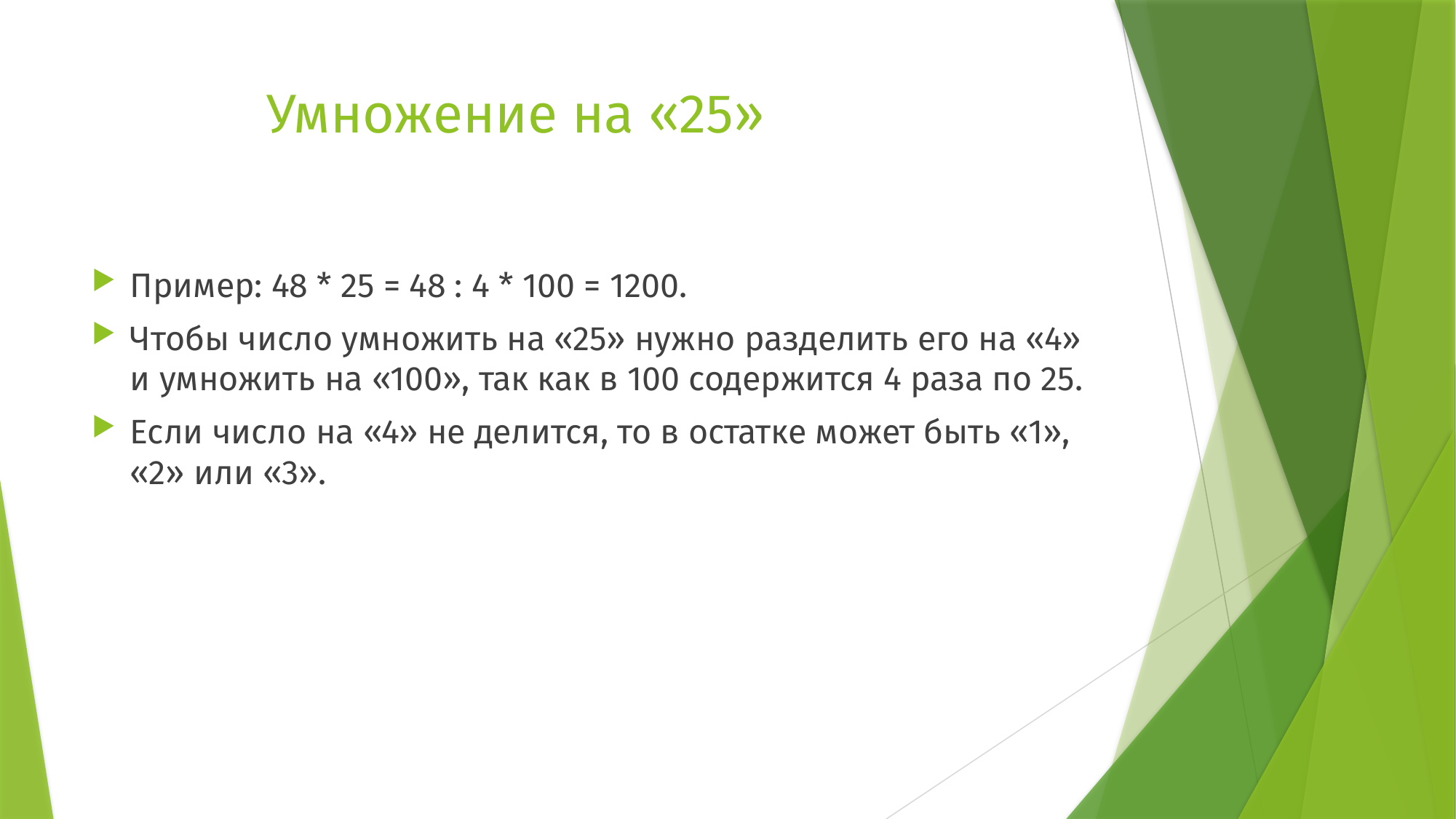

# Умножение на «25»
Пример: 48 * 25 = 48 : 4 * 100 = 1200.
Чтобы число умножить на «25» нужно разделить его на «4» и умножить на «100», так как в 100 содержится 4 раза по 25.
Если число на «4» не делится, то в остатке может быть «1», «2» или «3».